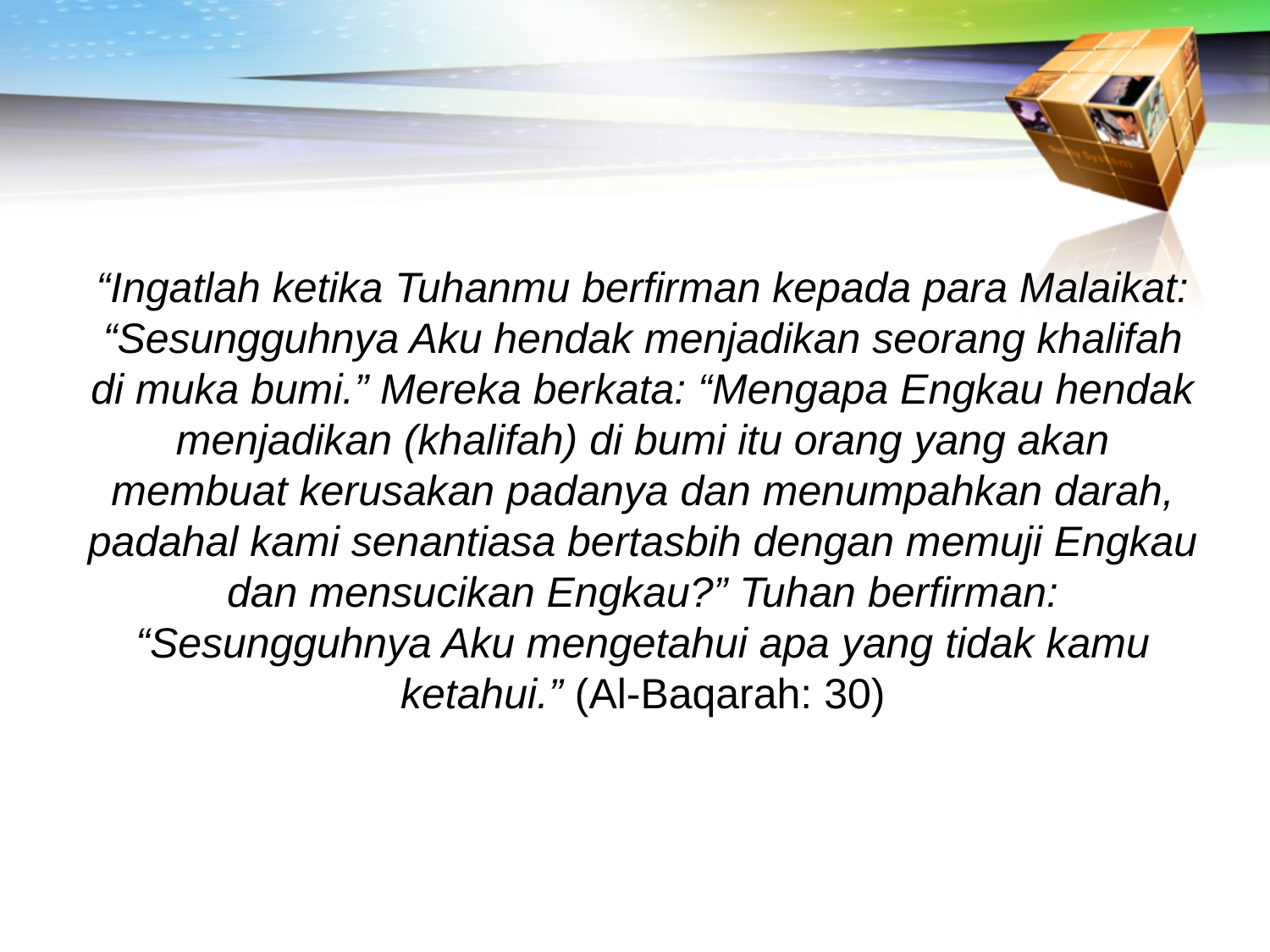

#
“Ingatlah ketika Tuhanmu berfirman kepada para Malaikat: “Sesungguhnya Aku hendak menjadikan seorang khalifah di muka bumi.” Mereka berkata: “Mengapa Engkau hendak menjadikan (khalifah) di bumi itu orang yang akan membuat kerusakan padanya dan menumpahkan darah, padahal kami senantiasa bertasbih dengan memuji Engkau dan mensucikan Engkau?” Tuhan berfirman: “Sesungguhnya Aku mengetahui apa yang tidak kamu ketahui.” (Al-Baqarah: 30)